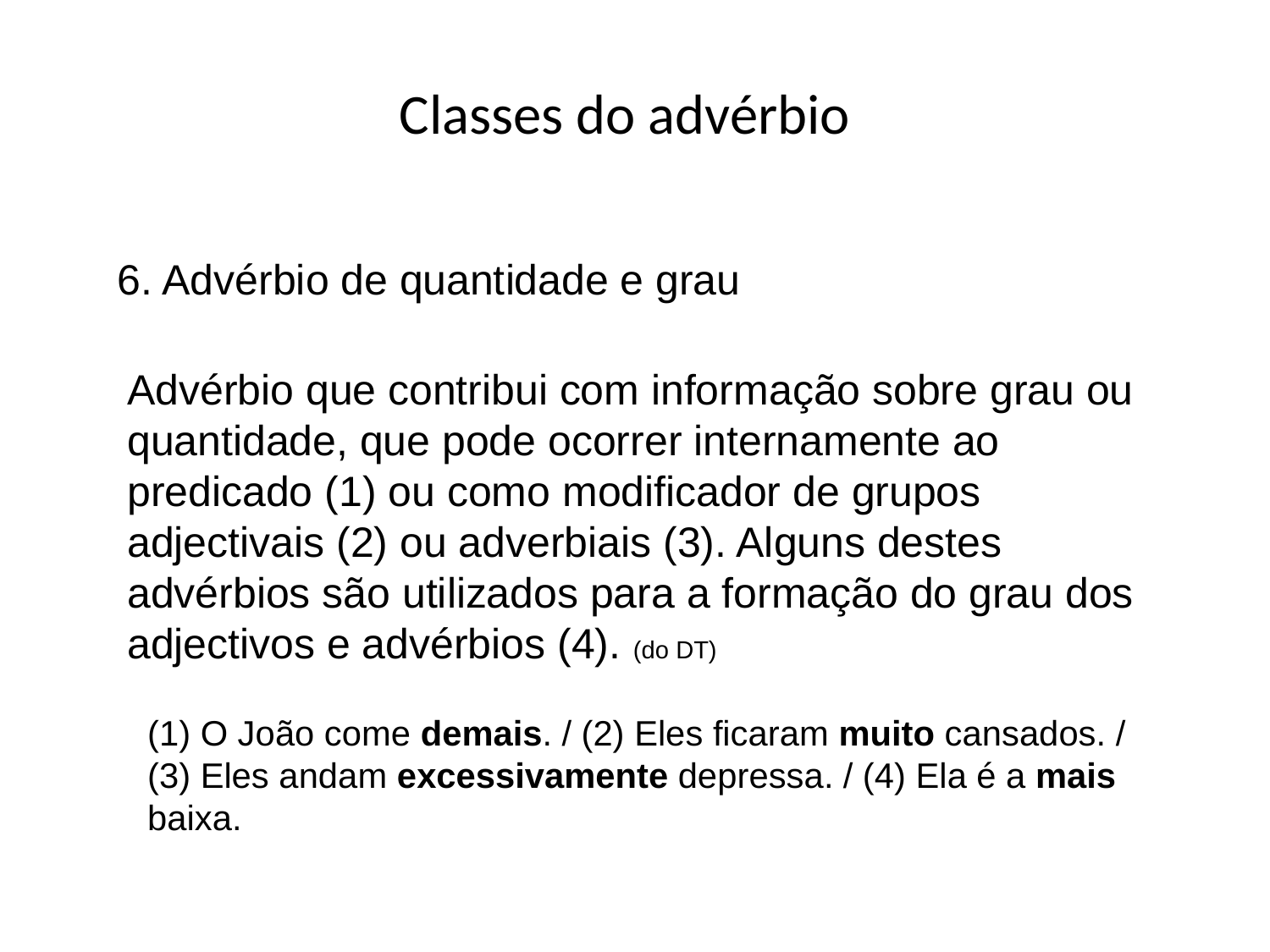

Classes do advérbio
6. Advérbio de quantidade e grau
Advérbio que contribui com informação sobre grau ou quantidade, que pode ocorrer internamente ao predicado (1) ou como modificador de grupos adjectivais (2) ou adverbiais (3). Alguns destes advérbios são utilizados para a formação do grau dos adjectivos e advérbios (4). (do DT)
(1) O João come demais. / (2) Eles ficaram muito cansados. / (3) Eles andam excessivamente depressa. / (4) Ela é a mais baixa.